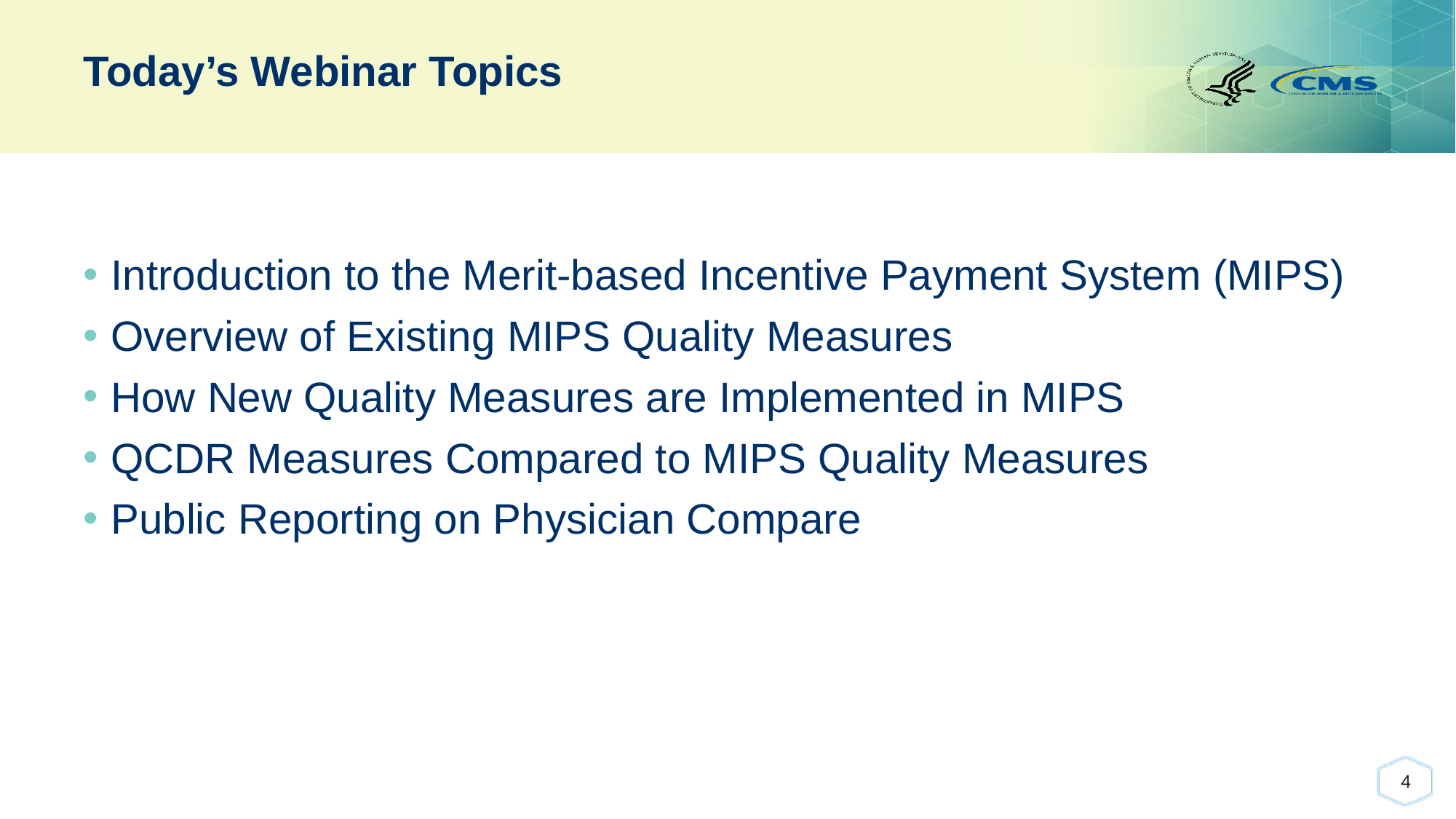

# Today’s Webinar Topics

Introduction to the Merit-based Incentive Payment System (MIPS)
Overview of Existing MIPS Quality Measures
How New Quality Measures are Implemented in MIPS
QCDR Measures Compared to MIPS Quality Measures
Public Reporting on Physician Compare

4